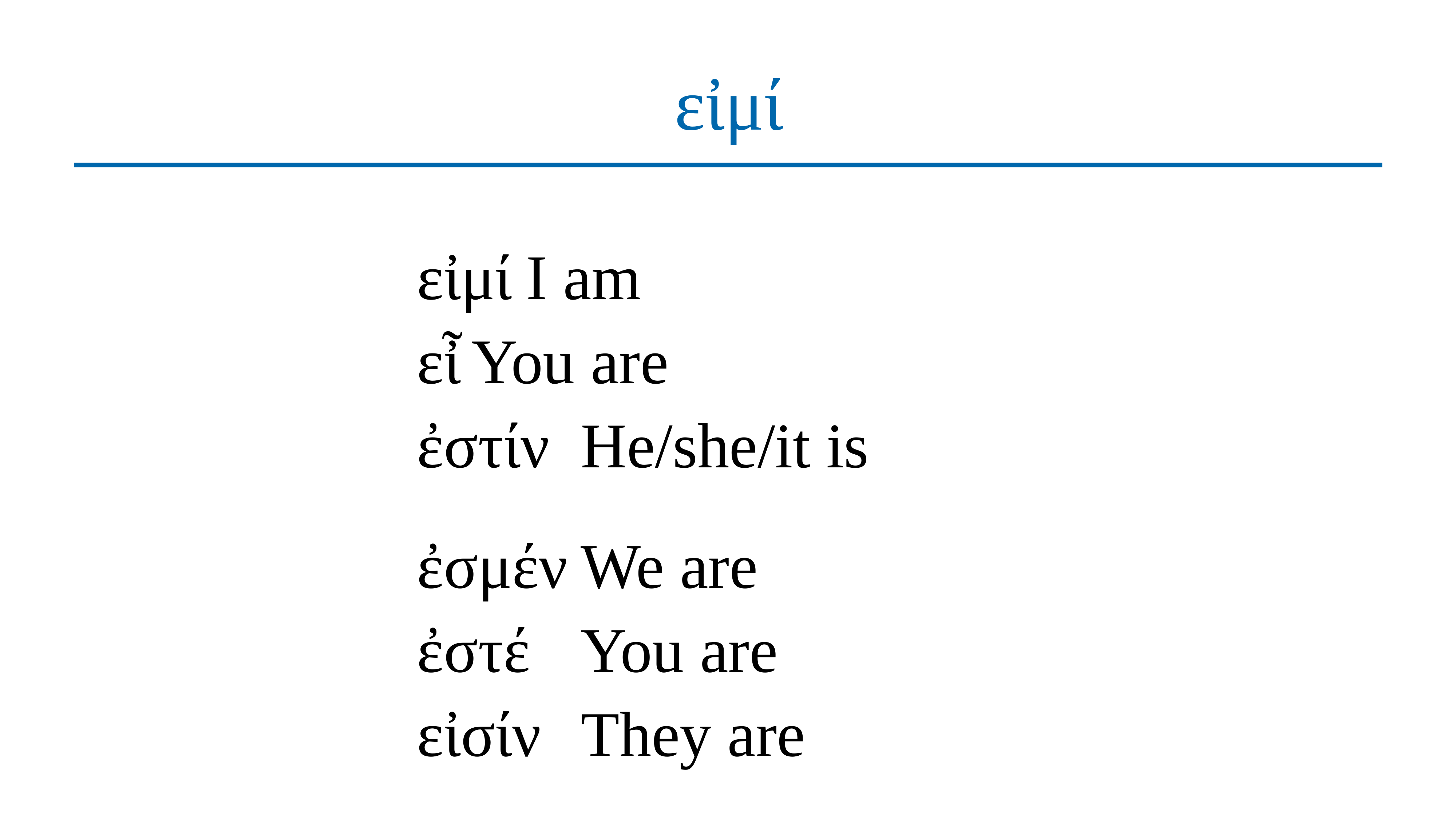

# εἰμί
εἰμί	I am
εἶ	You are
ἐστίν	He/she/it is
ἐσμέν	We are
ἐστέ	You are
εἰσίν	They are